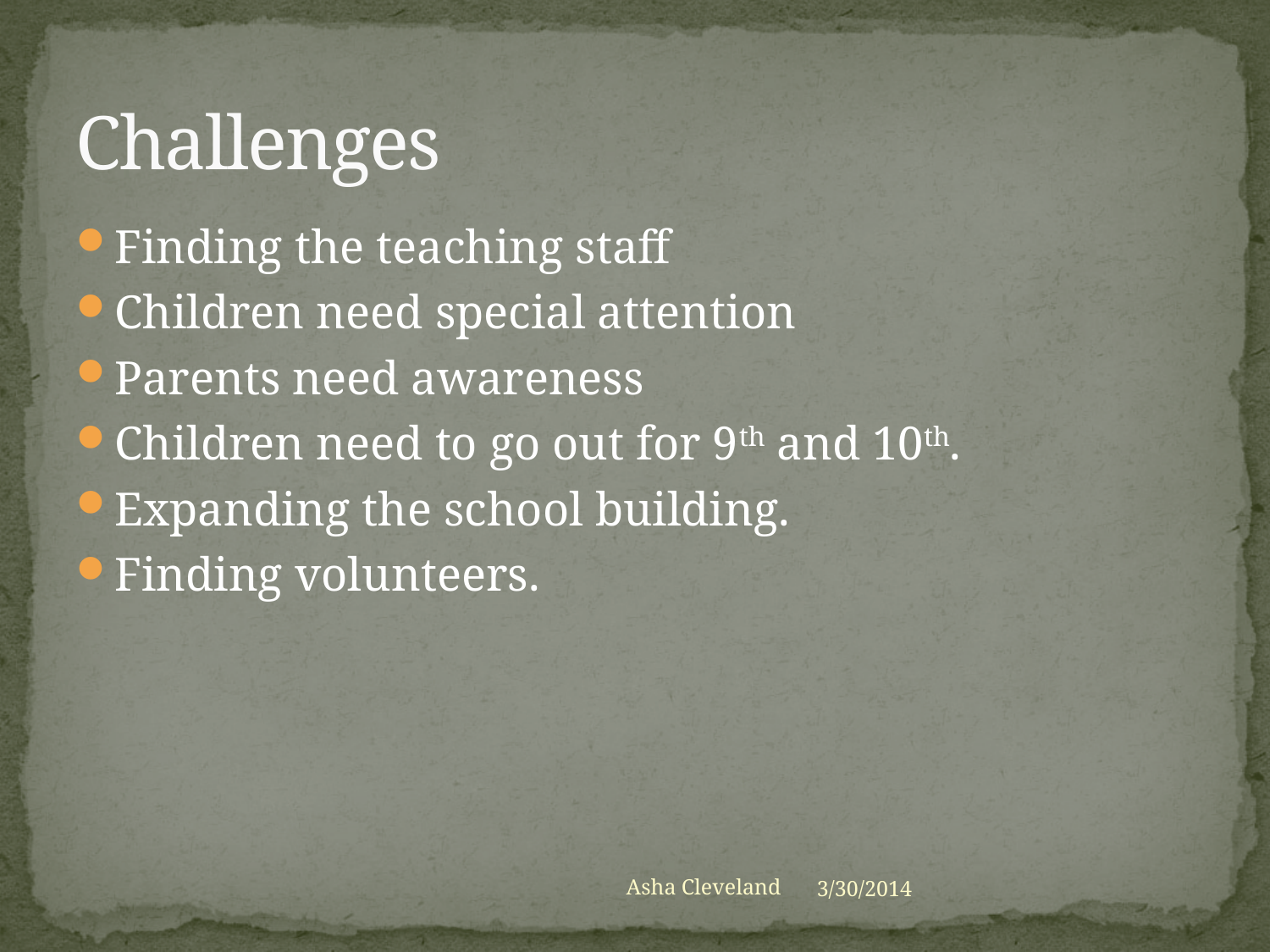

# Challenges
Finding the teaching staff
Children need special attention
Parents need awareness
Children need to go out for 9th and 10th.
Expanding the school building.
Finding volunteers.

Asha Cleveland
3/30/2014